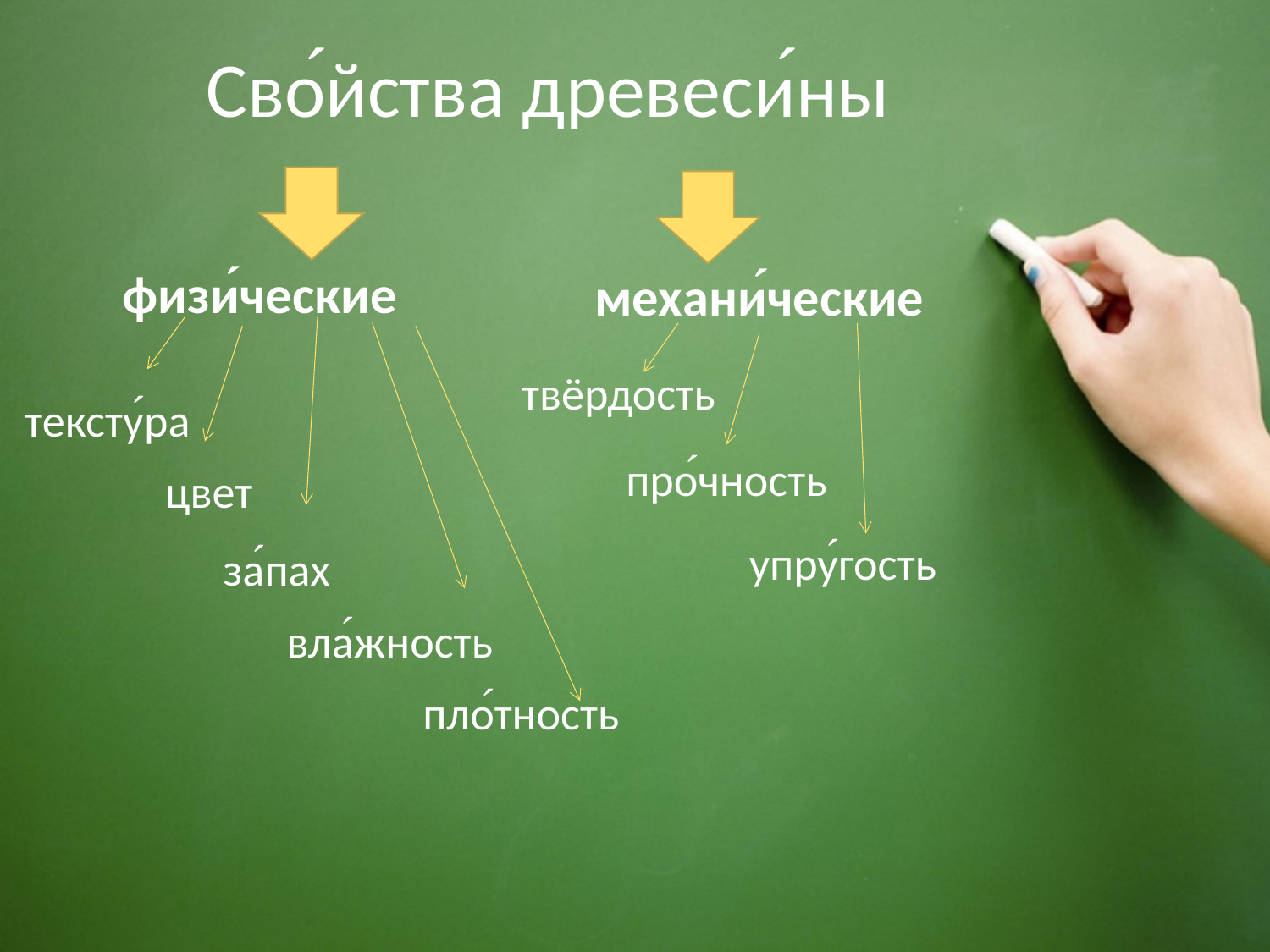

# Сво́йства древеси́ны

физи́ческие
механи́ческие
твёрдость
тексту́ра
про́чность
цвет
упру́гость
за́пах
вла́жность
пло́тность